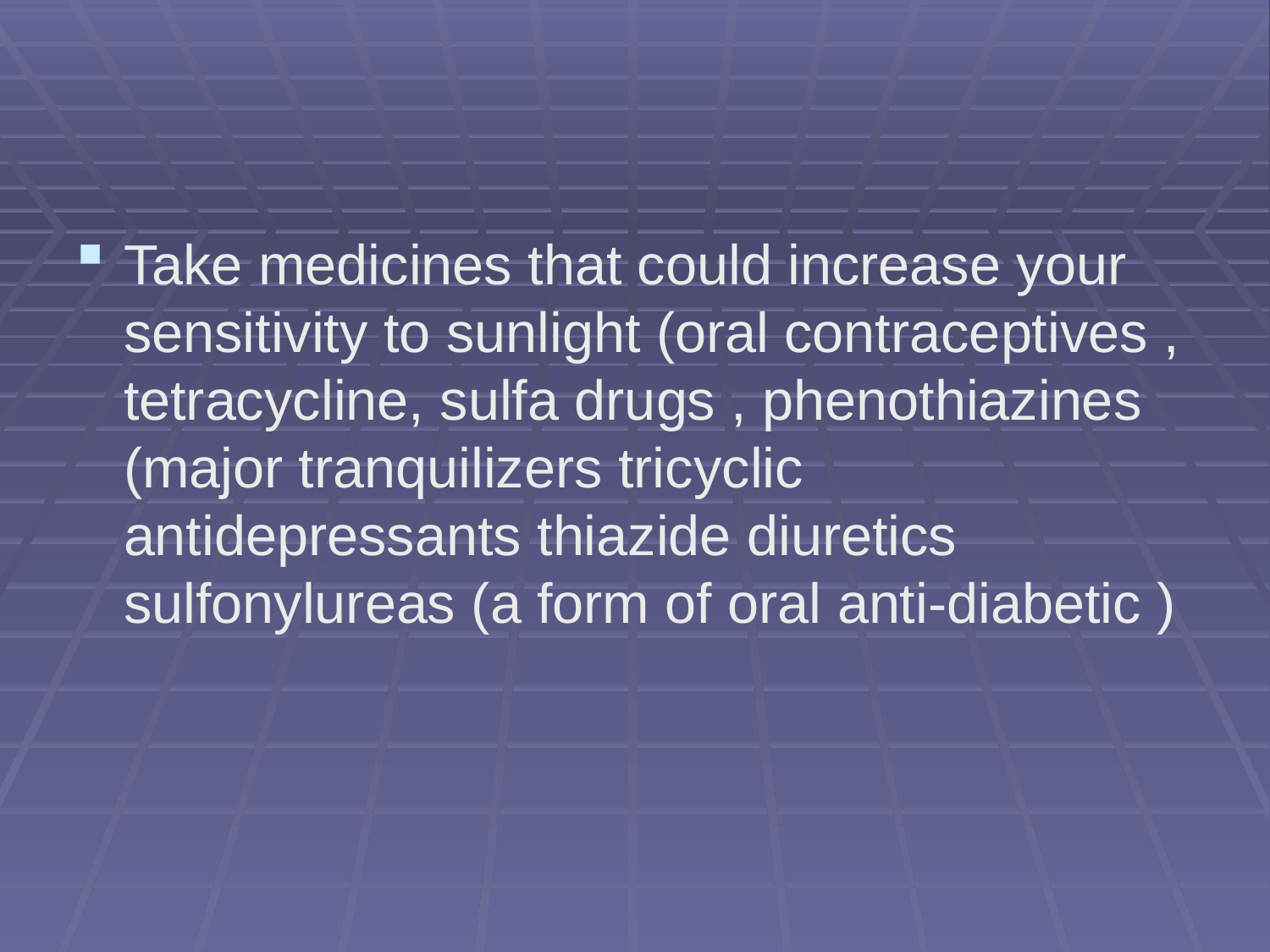

#
Take medicines that could increase your sensitivity to sunlight (oral contraceptives , tetracycline, sulfa drugs , phenothiazines (major tranquilizers tricyclic antidepressants thiazide diuretics sulfonylureas (a form of oral anti-diabetic )